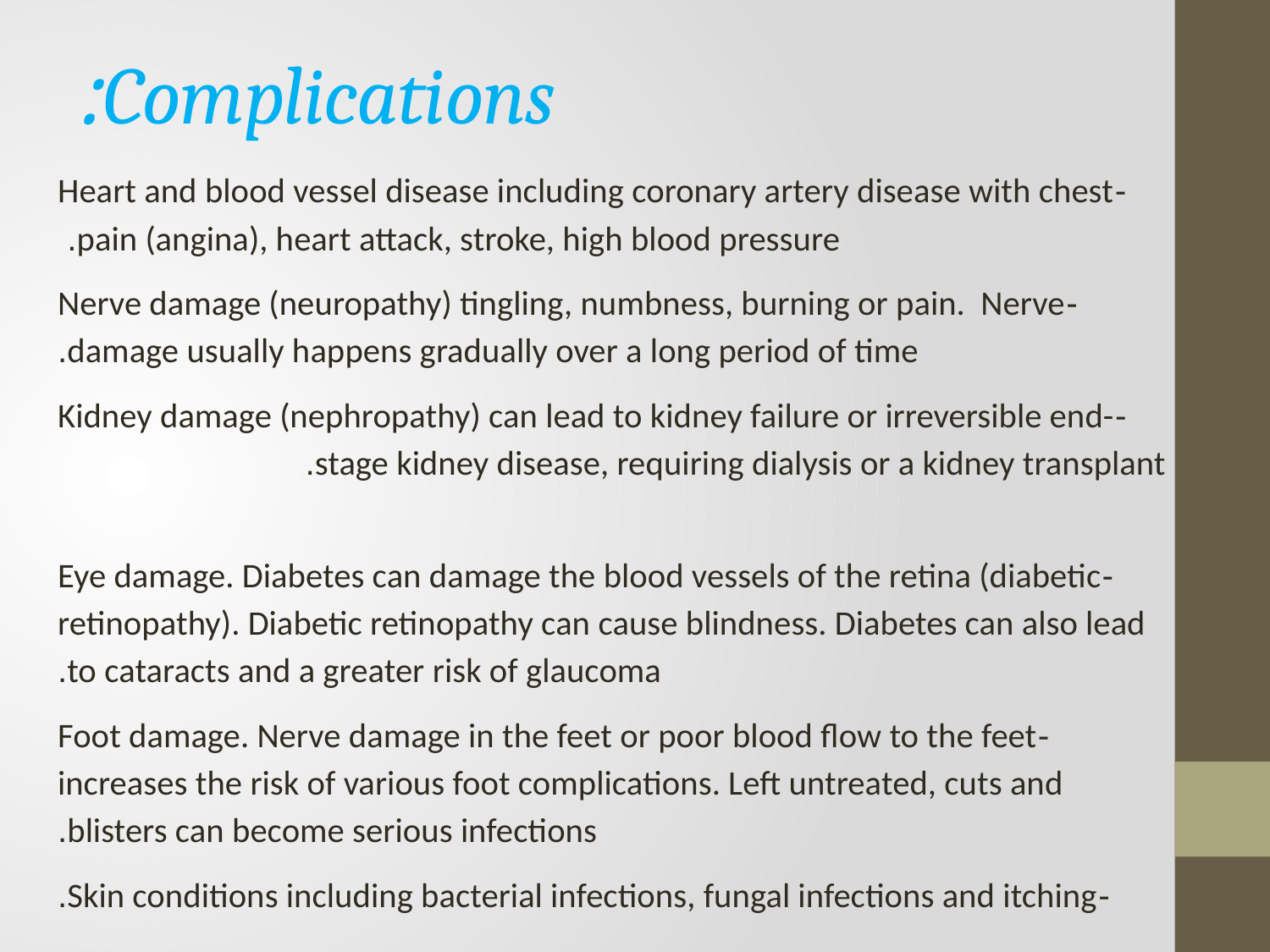

# Complications:
-Heart and blood vessel disease including coronary artery disease with chest pain (angina), heart attack, stroke, high blood pressure.
-Nerve damage (neuropathy) tingling, numbness, burning or pain.  Nerve damage usually happens gradually over a long period of time.
-Kidney damage (nephropathy) can lead to kidney failure or irreversible end-stage kidney disease, requiring dialysis or a kidney transplant.
-Eye damage. Diabetes can damage the blood vessels of the retina (diabetic retinopathy). Diabetic retinopathy can cause blindness. Diabetes can also lead to cataracts and a greater risk of glaucoma.
-Foot damage. Nerve damage in the feet or poor blood flow to the feet increases the risk of various foot complications. Left untreated, cuts and blisters can become serious infections.
-Skin conditions including bacterial infections, fungal infections and itching.